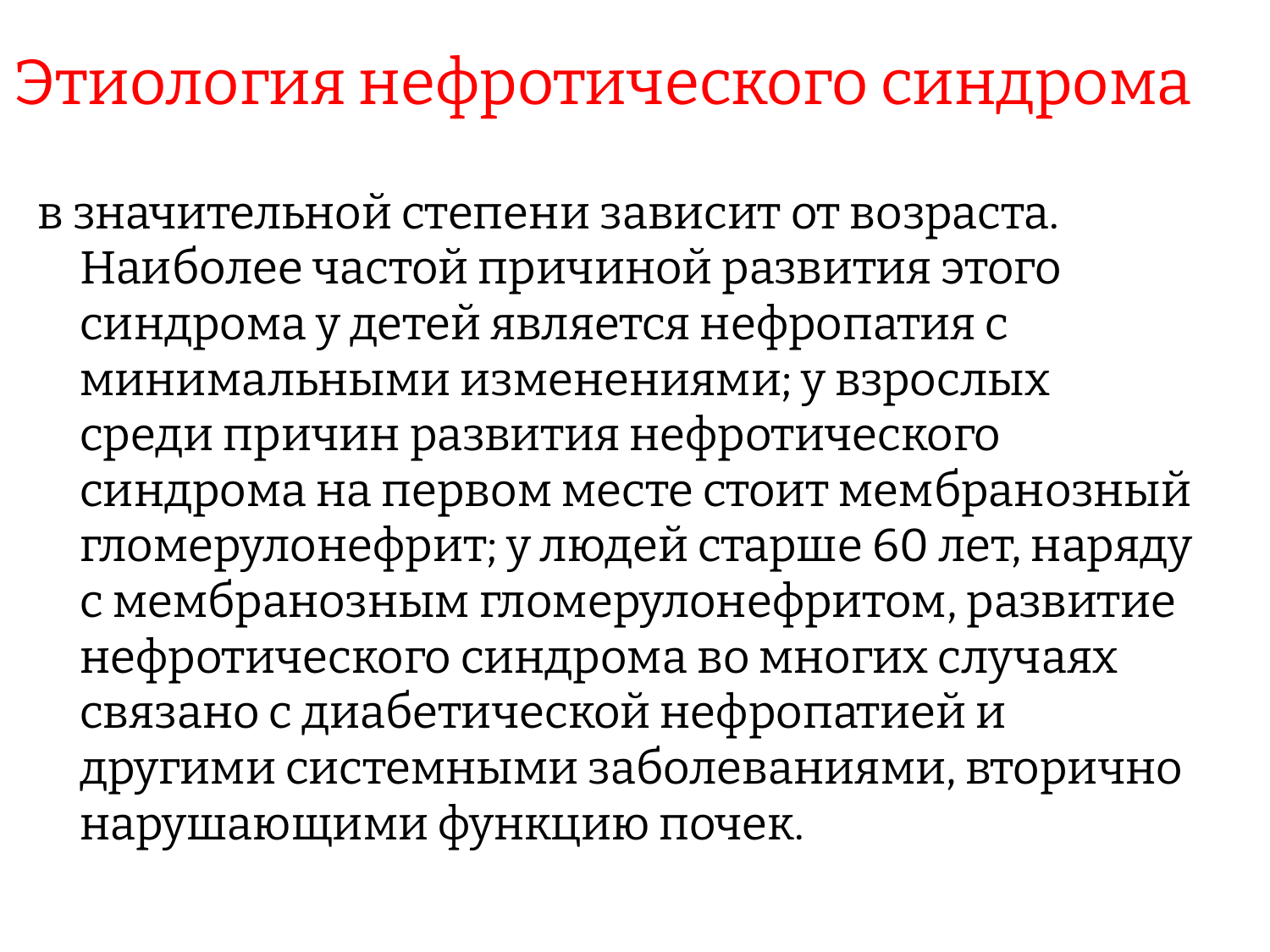

# Этиология нефротического синдрома
в значительной степени зависит от возраста. Наиболее частой причиной развития этого синдрома у детей является нефропатия с минимальными изменениями; у взрослых среди причин развития нефротического синдрома на первом месте стоит мембранозный гломерулонефрит; у людей старше 60 лет, наряду с мембранозным гломерулонефритом, развитие нефротического синдрома во многих случаях связано с диабетической нефропатией и другими системными заболеваниями, вторично нарушающими функцию почек.